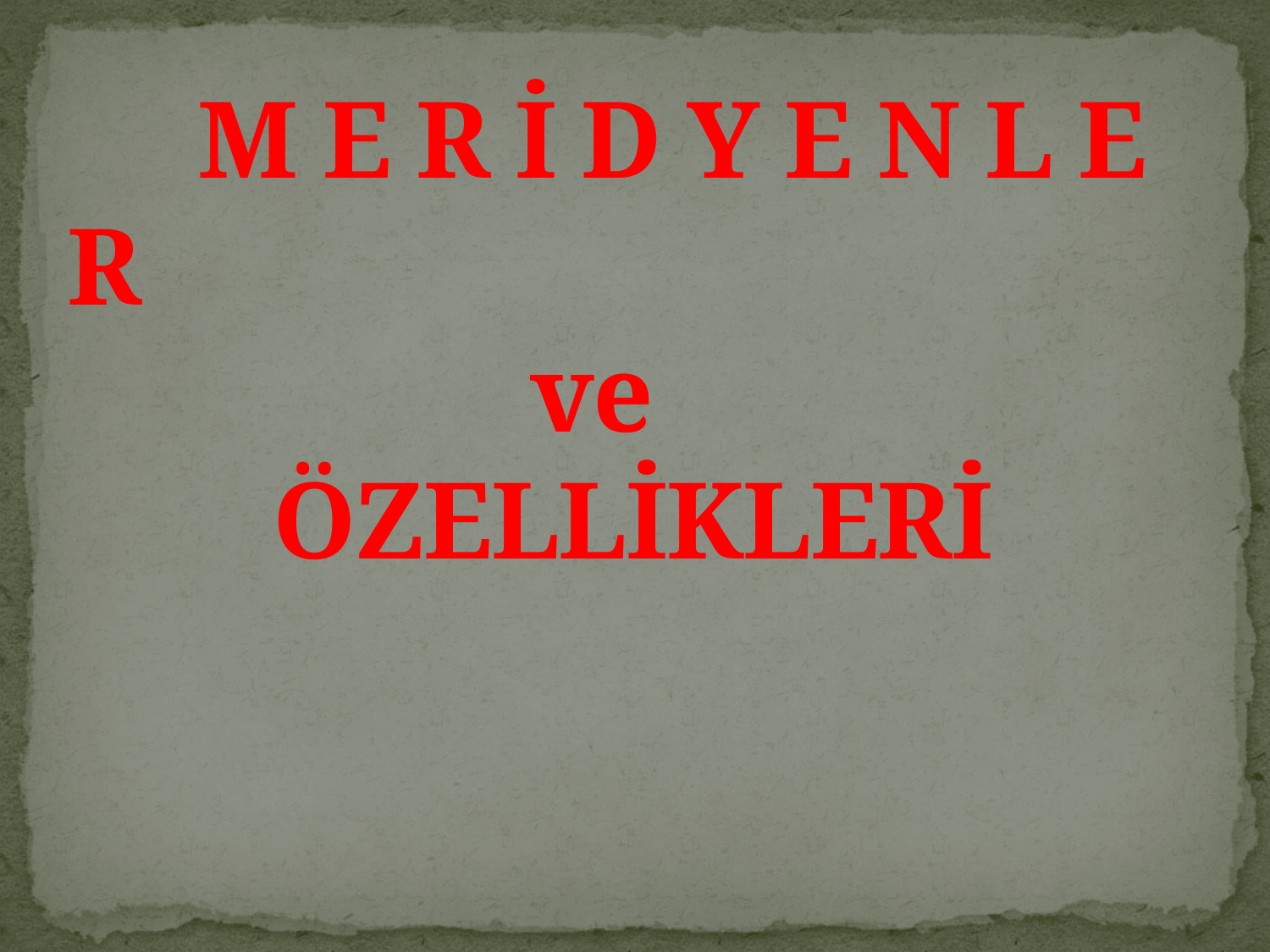

# M E R İ D Y E N L E R ve ÖZELLİKLERİ